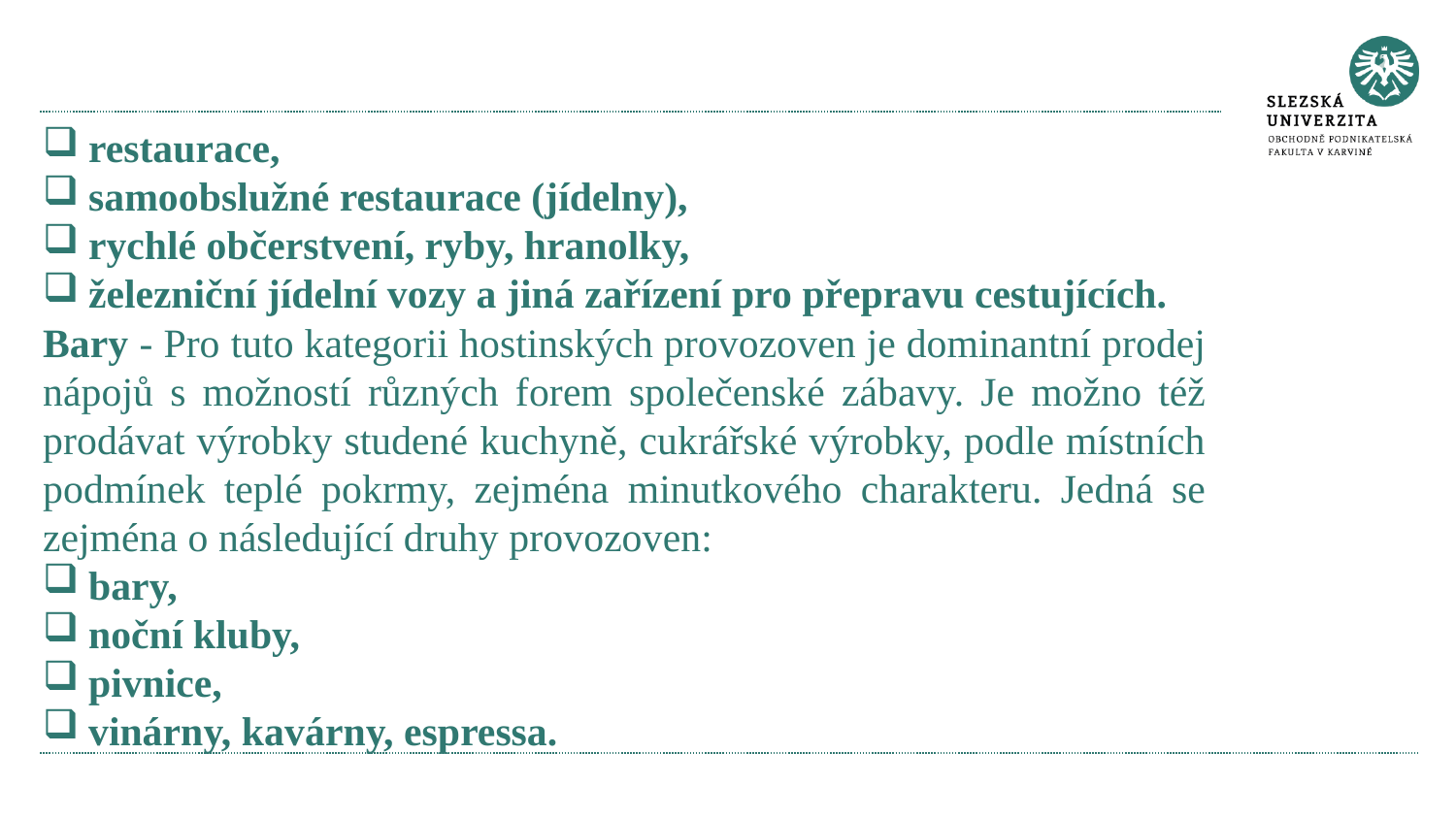

#
restaurace,
samoobslužné restaurace (jídelny),
rychlé občerstvení, ryby, hranolky,
železniční jídelní vozy a jiná zařízení pro přepravu cestujících.
Bary - Pro tuto kategorii hostinských provozoven je dominantní prodej nápojů s možností různých forem společenské zábavy. Je možno též prodávat výrobky studené kuchyně, cukrářské výrobky, podle místních podmínek teplé pokrmy, zejména minutkového charakteru. Jedná se zejména o následující druhy provozoven:
bary,
noční kluby,
pivnice,
vinárny, kavárny, espressa.